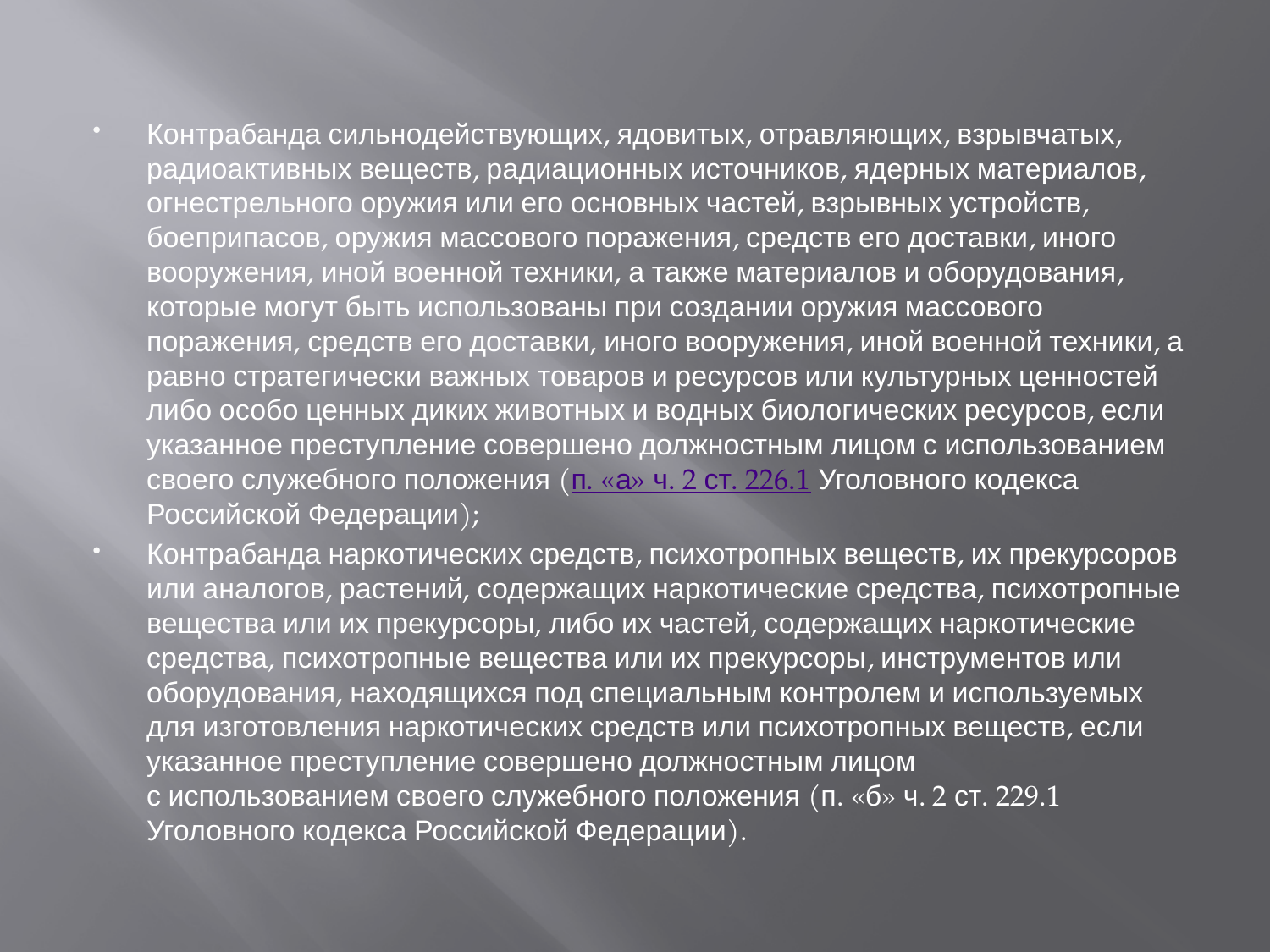

#
Контрабанда сильнодействующих, ядовитых, отравляющих, взрывчатых, радиоактивных веществ, радиационных источников, ядерных материалов, огнестрельного оружия или его основных частей, взрывных устройств, боеприпасов, оружия массового поражения, средств его доставки, иного вооружения, иной военной техники, а также материалов и оборудования, которые могут быть использованы при создании оружия массового поражения, средств его доставки, иного вооружения, иной военной техники, а равно стратегически важных товаров и ресурсов или культурных ценностей либо особо ценных диких животных и водных биологических ресурсов, если указанное преступление совершено должностным лицом с использованием своего служебного положения (п. «а» ч. 2 ст. 226.1 Уголовного кодекса Российской Федерации);
Контрабанда наркотических средств, психотропных веществ, их прекурсоров или аналогов, растений, содержащих наркотические средства, психотропные вещества или их прекурсоры, либо их частей, содержащих наркотические средства, психотропные вещества или их прекурсоры, инструментов или оборудования, находящихся под специальным контролем и используемых для изготовления наркотических средств или психотропных веществ, если указанное преступление совершено должностным лицом
с использованием своего служебного положения (п. «б» ч. 2 ст. 229.1 Уголовного кодекса Российской Федерации).